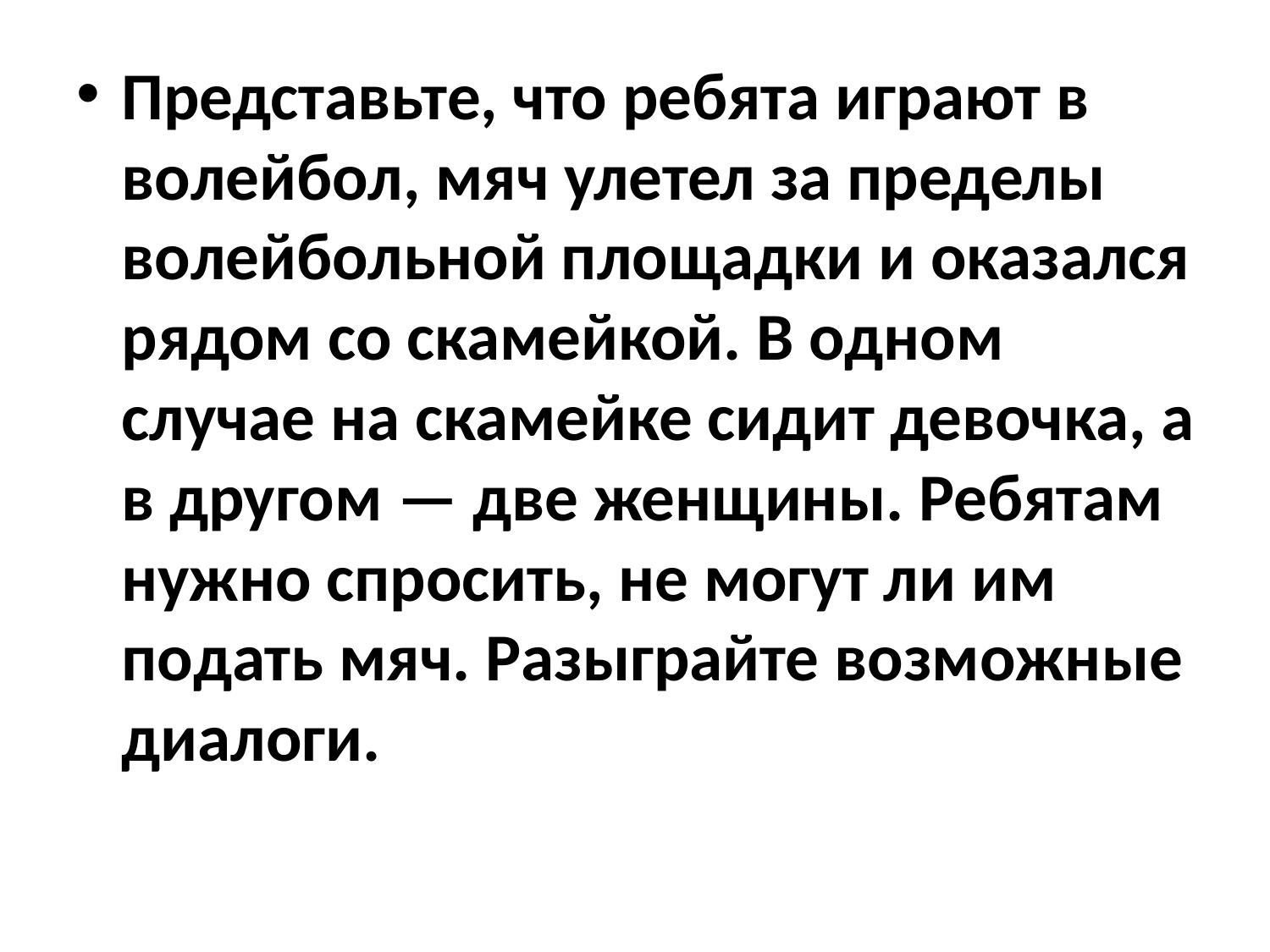

#
Представьте, что ребята играют в волейбол, мяч улетел за пределы волейбольной площадки и оказался рядом со скамейкой. В одном случае на скамейке сидит девочка, а в другом — две женщины. Ребятам нужно спросить, не могут ли им подать мяч. Разыграйте возможные диалоги.